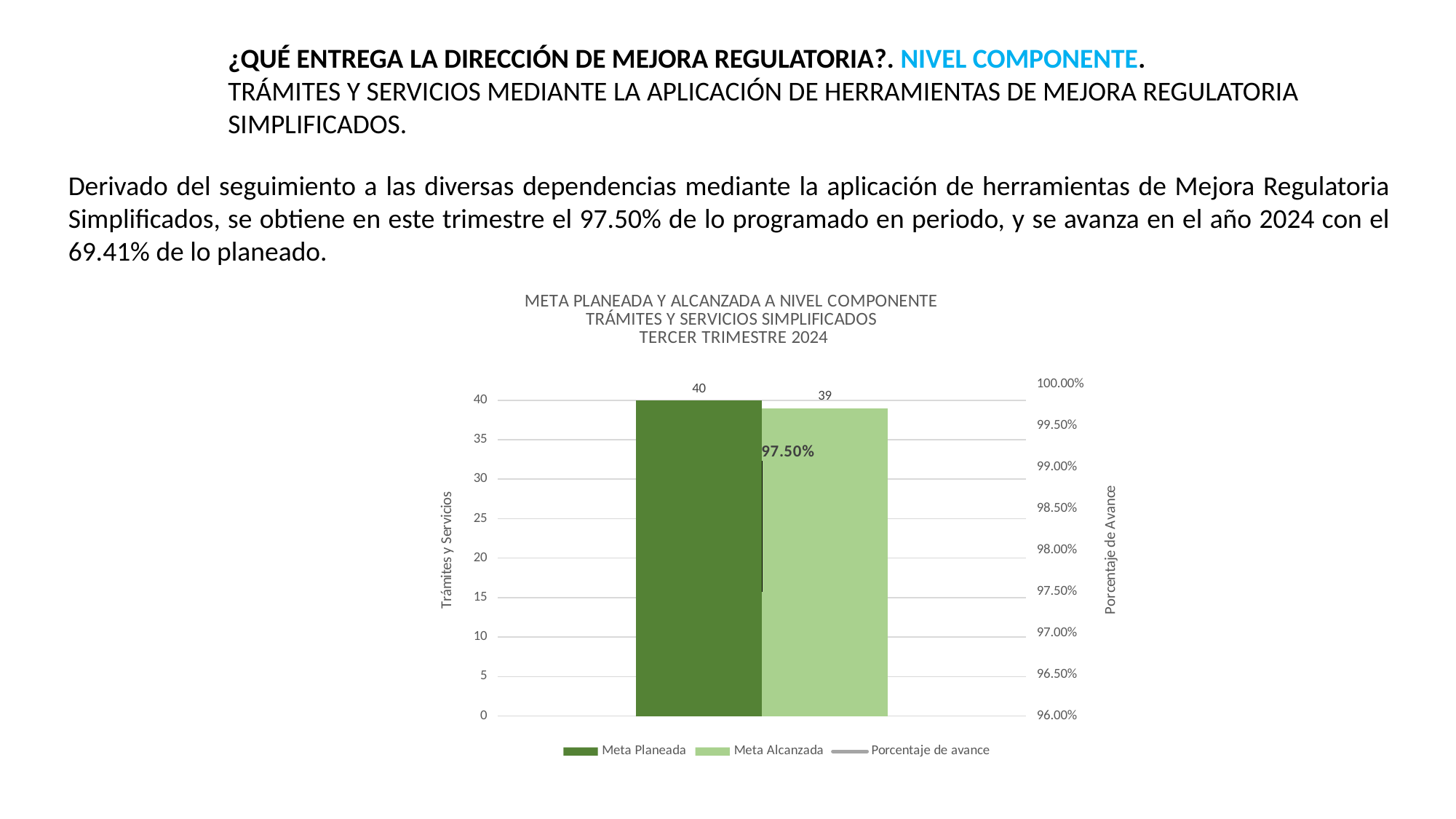

¿QUÉ ENTREGA LA DIRECCIÓN DE MEJORA REGULATORIA?. NIVEL COMPONENTE.
TRÁMITES Y SERVICIOS MEDIANTE LA APLICACIÓN DE HERRAMIENTAS DE MEJORA REGULATORIA SIMPLIFICADOS.

Derivado del seguimiento a las diversas dependencias mediante la aplicación de herramientas de Mejora Regulatoria Simplificados, se obtiene en este trimestre el 97.50% de lo programado en periodo, y se avanza en el año 2024 con el 69.41% de lo planeado.

### Chart: META PLANEADA Y ALCANZADA A NIVEL COMPONENTE
TRÁMITES Y SERVICIOS SIMPLIFICADOS
TERCER TRIMESTRE 2024

| Category | Meta Planeada | Meta Alcanzada |  |
|---|---|---|---|
| TRÁMITES Y SERVICIOS SIMPLIFICADOS | 40.0 | 39.0 | 0.975 |